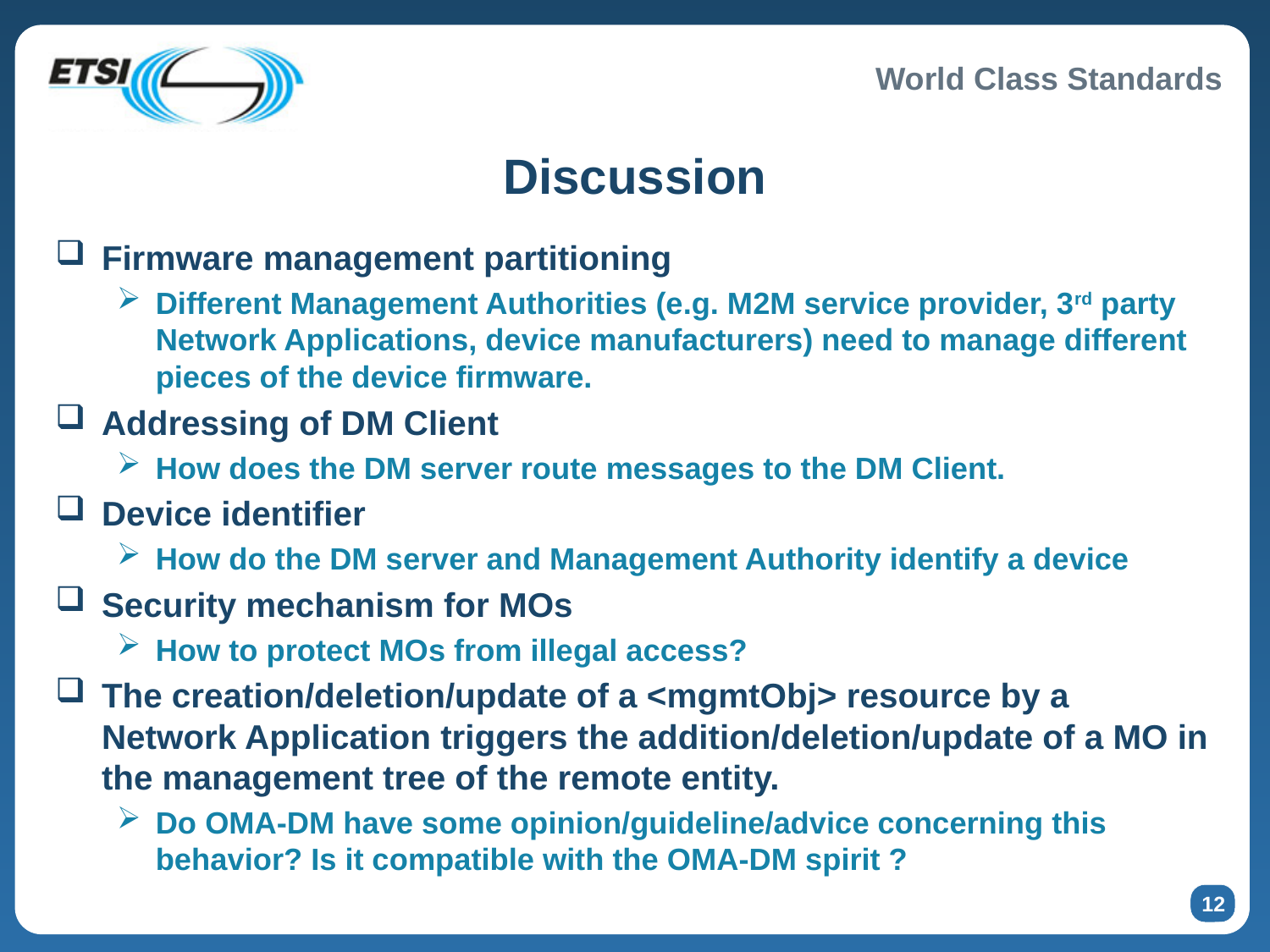

# Discussion
Firmware management partitioning
Different Management Authorities (e.g. M2M service provider, 3rd party Network Applications, device manufacturers) need to manage different pieces of the device firmware.
Addressing of DM Client
How does the DM server route messages to the DM Client.
Device identifier
How do the DM server and Management Authority identify a device
Security mechanism for MOs
How to protect MOs from illegal access?
The creation/deletion/update of a <mgmtObj> resource by a Network Application triggers the addition/deletion/update of a MO in the management tree of the remote entity.
Do OMA-DM have some opinion/guideline/advice concerning this behavior? Is it compatible with the OMA-DM spirit ?

12